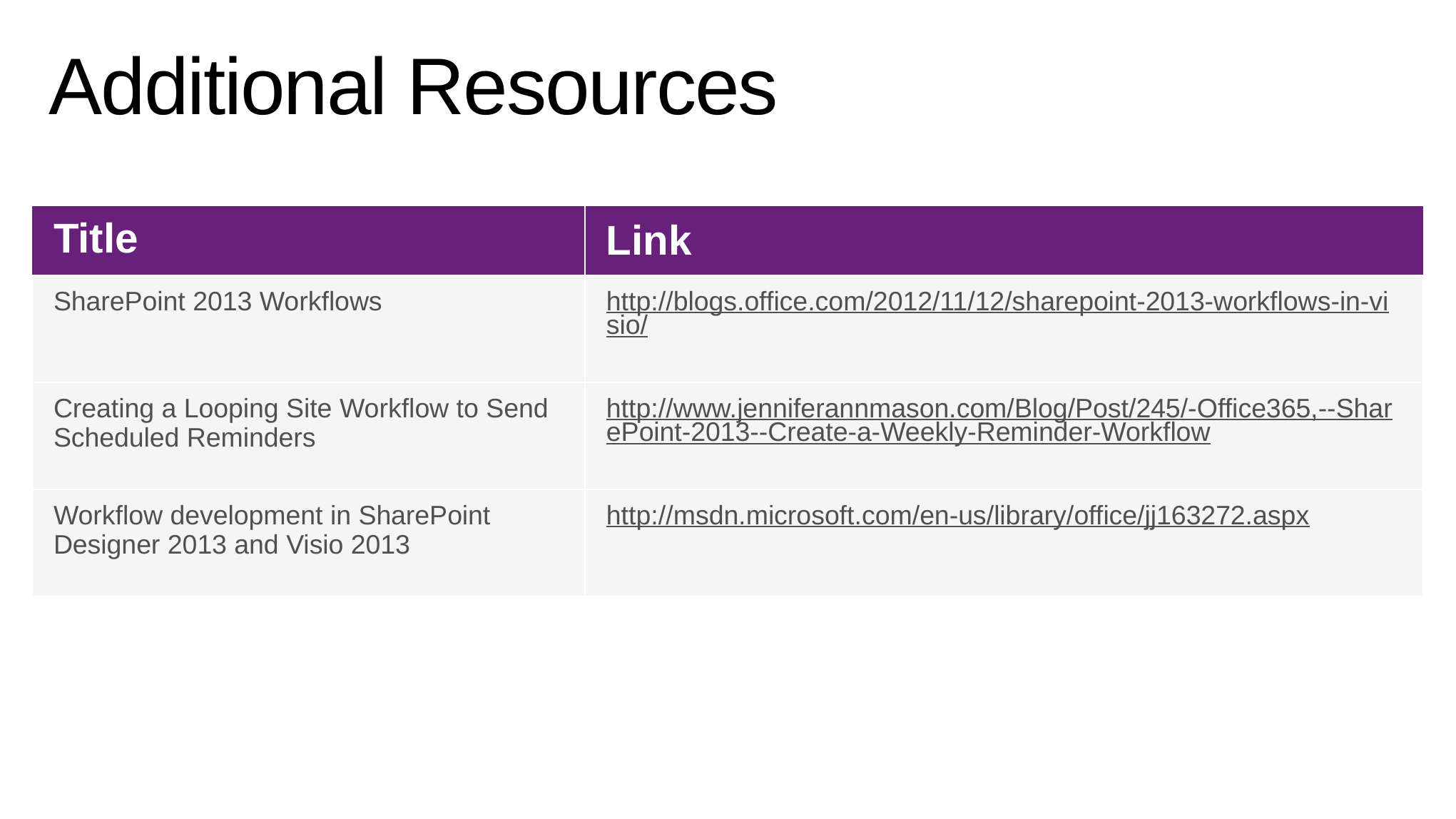

# Additional Resources
| Title | Link |
| --- | --- |
| SharePoint 2013 Workflows | http://blogs.office.com/2012/11/12/sharepoint-2013-workflows-in-visio/ |
| Creating a Looping Site Workflow to Send Scheduled Reminders | http://www.jenniferannmason.com/Blog/Post/245/-Office365,--SharePoint-2013--Create-a-Weekly-Reminder-Workflow |
| Workflow development in SharePoint Designer 2013 and Visio 2013 | http://msdn.microsoft.com/en-us/library/office/jj163272.aspx |